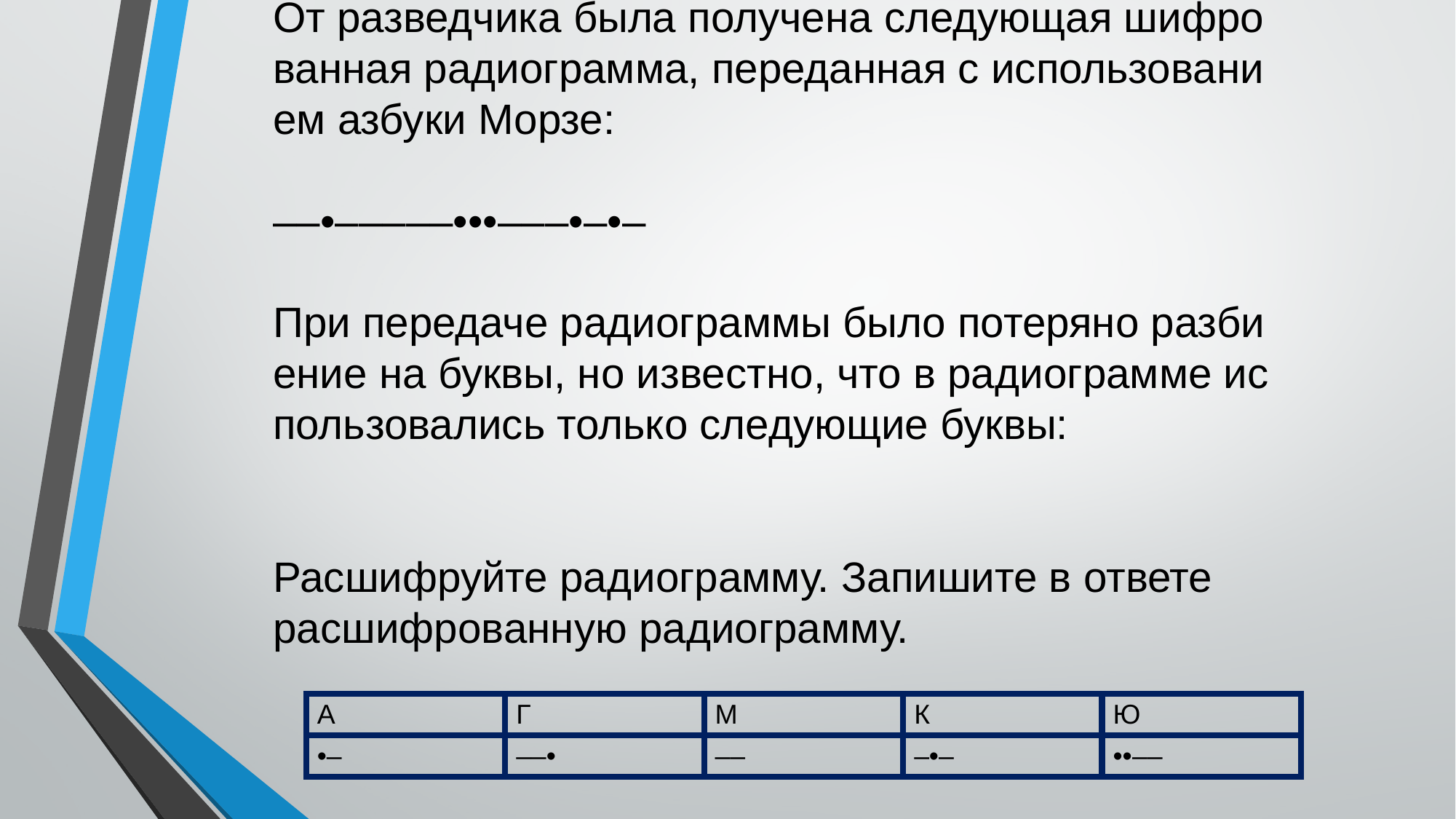

От раз­вед­чи­ка была по­лу­че­на сле­ду­ю­щая шиф­ро­ван­ная ра­дио­грам­ма, пе­ре­дан­ная с ис­поль­зо­ва­ни­ем аз­бу­ки Морзе:

––•–––––•••–––•–•–

При пе­ре­да­че ра­дио­грам­мы было по­те­ря­но раз­би­е­ние на буквы, но из­вест­но, что в ра­дио­грам­ме ис­поль­зо­ва­лись толь­ко сле­ду­ю­щие буквы:

Рас­шиф­руй­те ра­дио­грам­му. За­пи­ши­те в от­ве­те рас­шиф­ро­ван­ную ра­дио­грам­му.

| А | Г | М | К | Ю |
| --- | --- | --- | --- | --- |
| •– | ––• | –– | –•– | ••–– |